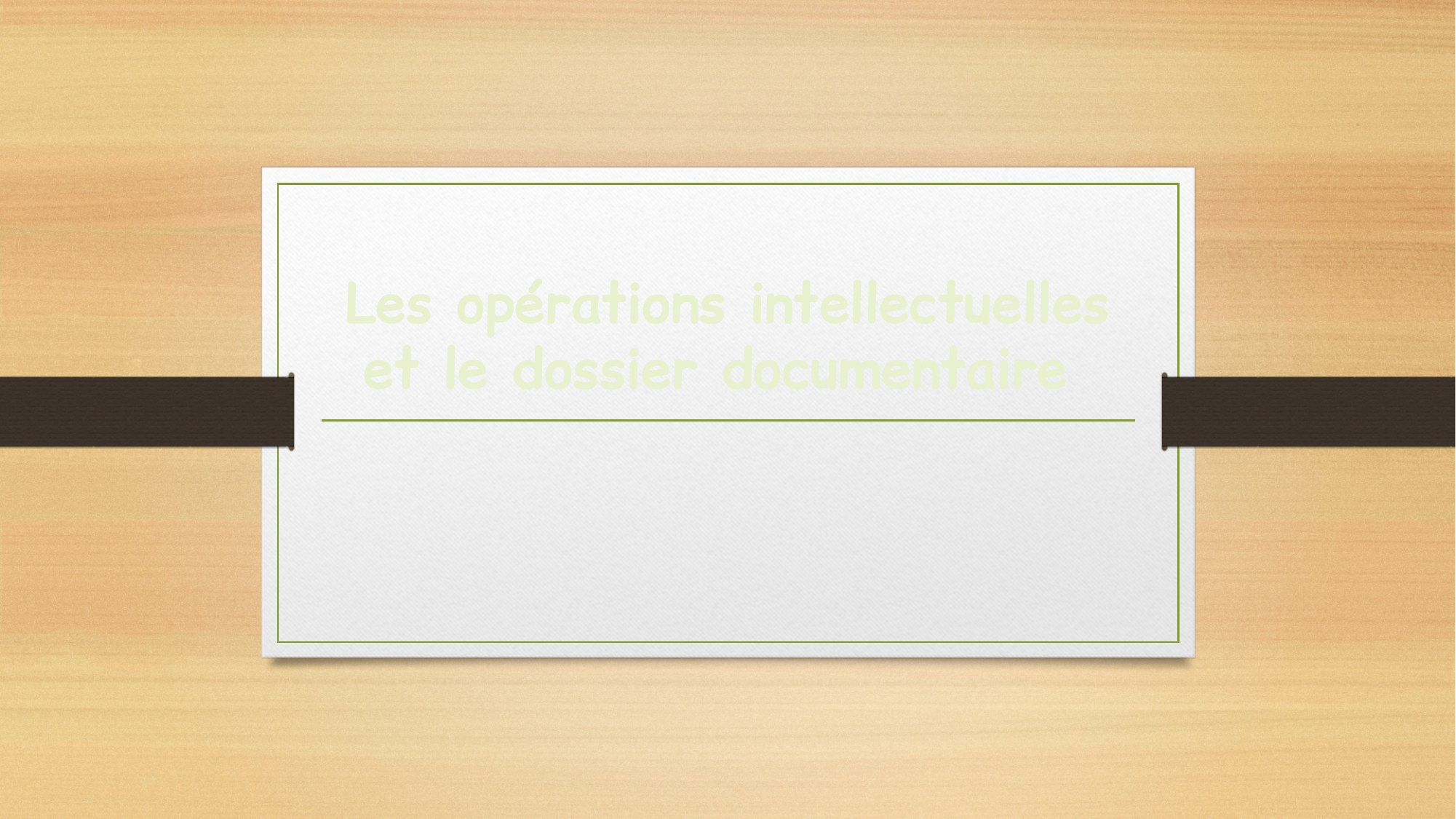

# Les opérations intellectuelles et le dossier documentaire